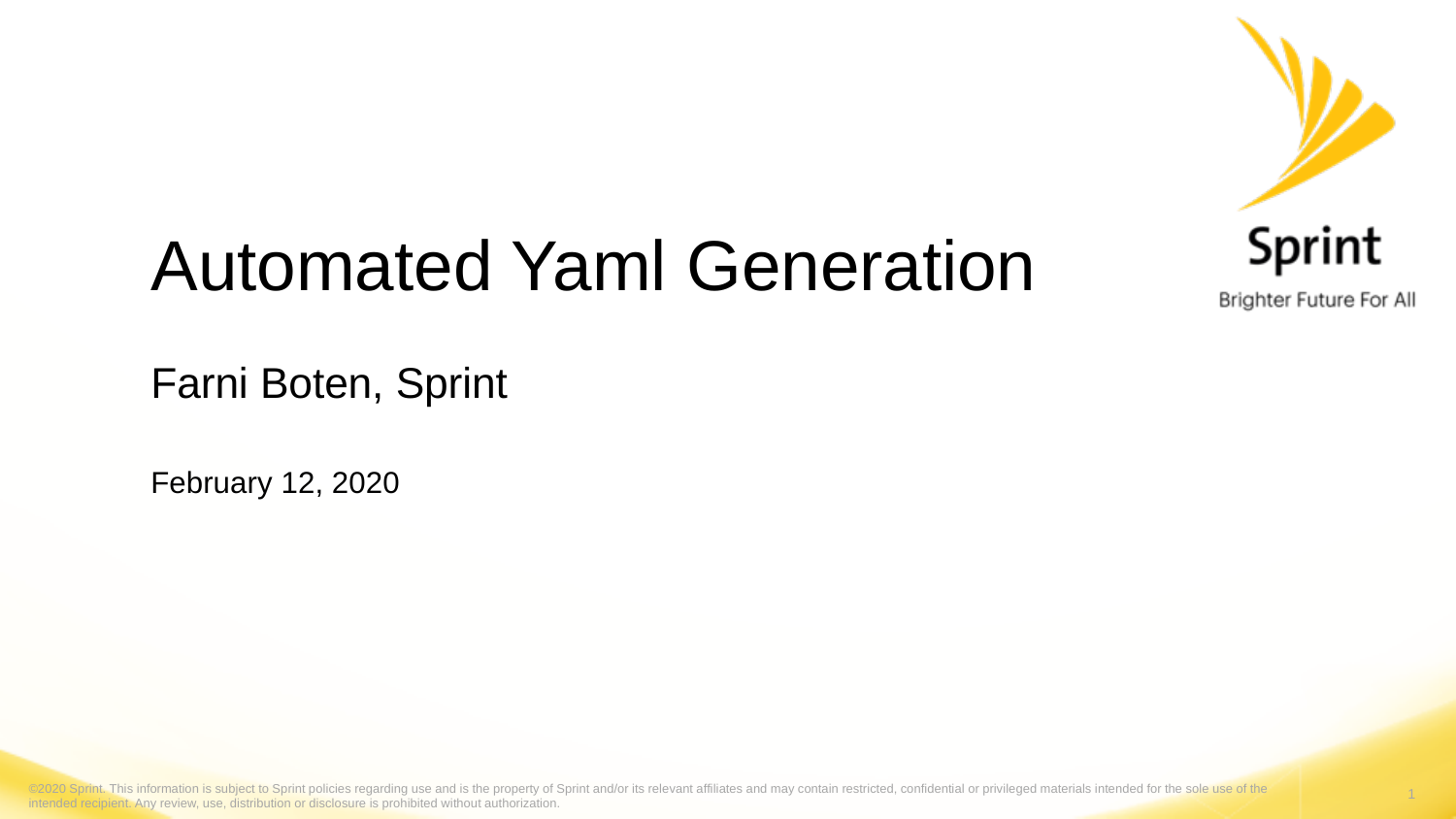

Automated Yaml Generation
Farni Boten, Sprint

February 12, 2020